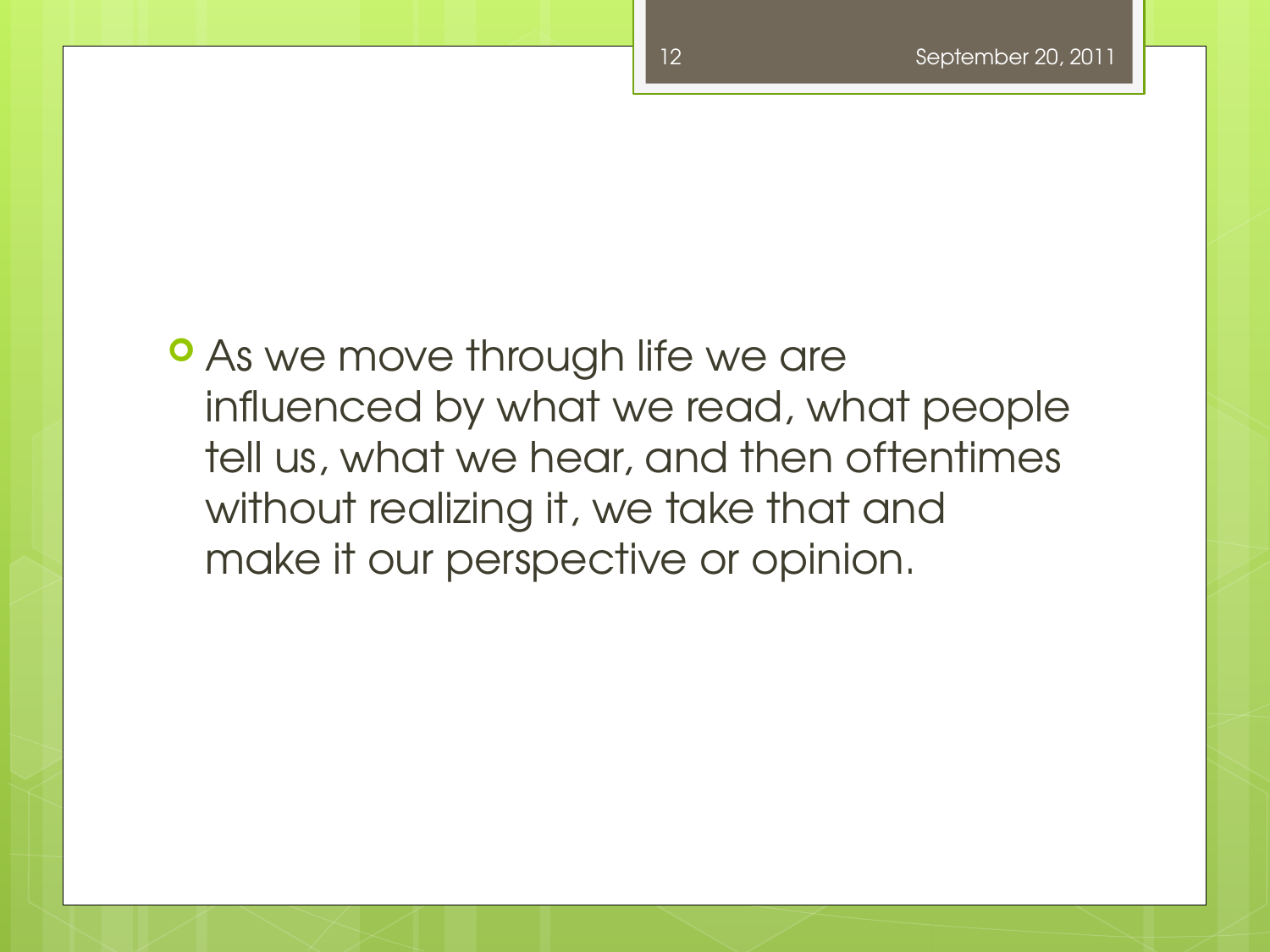

12
September 20, 2011
#
As we move through life we are influenced by what we read, what people tell us, what we hear, and then oftentimes without realizing it, we take that and make it our perspective or opinion.